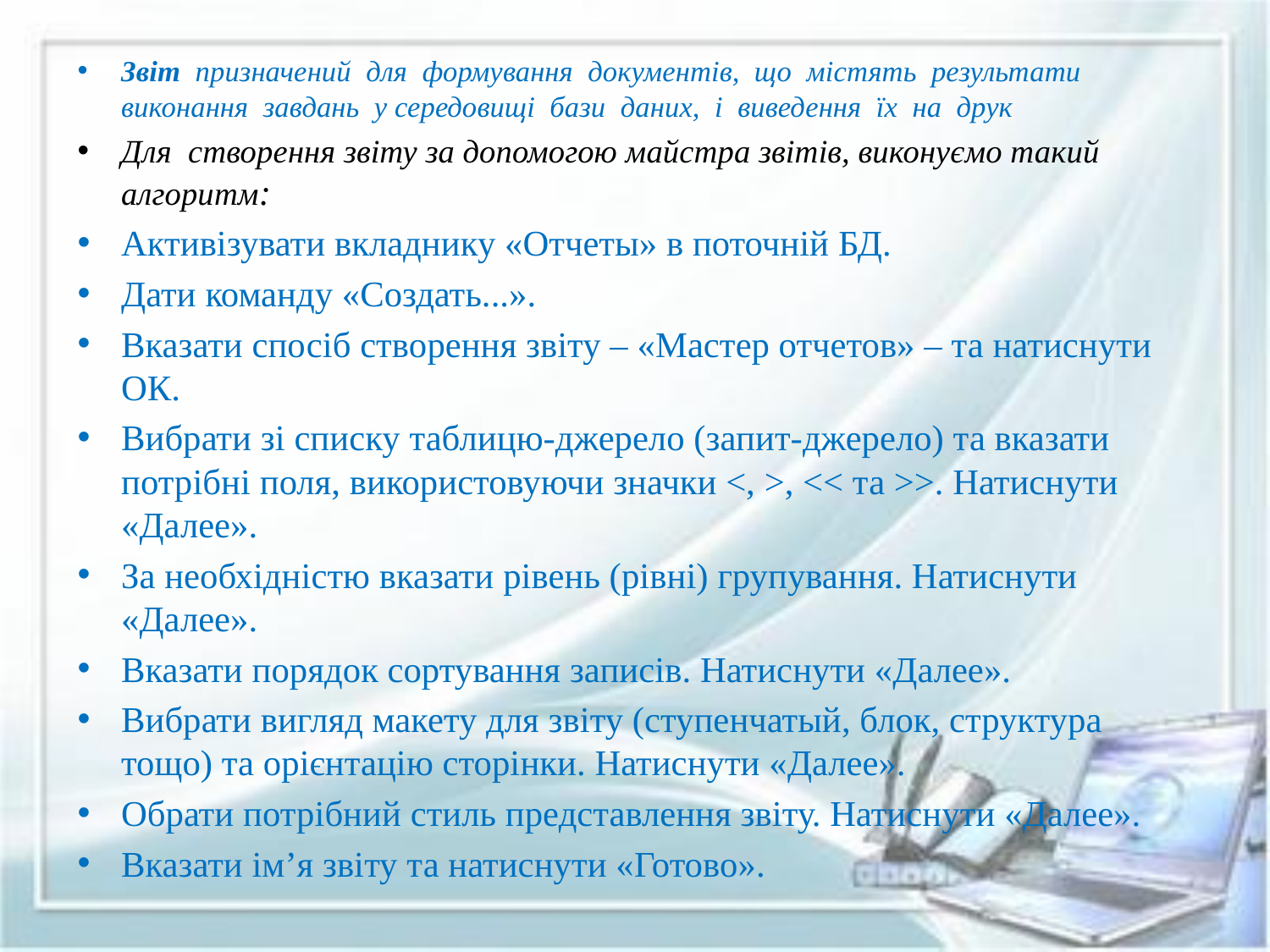

Звіт  призначений  для  формування  документів,  що  містять  результати  виконання  завдань  у середовищі  бази  даних,  і  виведення  їх  на  друк
Для  створення звіту за допомогою майстра звітів, виконуємо такий алгоритм:
Активізувати вкладнику «Отчеты» в поточній БД.
Дати команду «Создать...».
Вказати спосіб створення звіту – «Мастер отчетов» – та натиснути ОК.
Вибрати зі списку таблицю-джерело (запит-джерело) та вказати потрібні поля, використовуючи значки <, >, << та >>. Натиснути «Далее».
За необхідністю вказати рівень (рівні) групування. Натиснути «Далее».
Вказати порядок сортування записів. Натиснути «Далее».
Вибрати вигляд макету для звіту (ступенчатый, блок, структура тощо) та орієнтацію сторінки. Натиснути «Далее».
Обрати потрібний стиль представлення звіту. Натиснути «Далее».
Вказати ім’я звіту та натиснути «Готово».